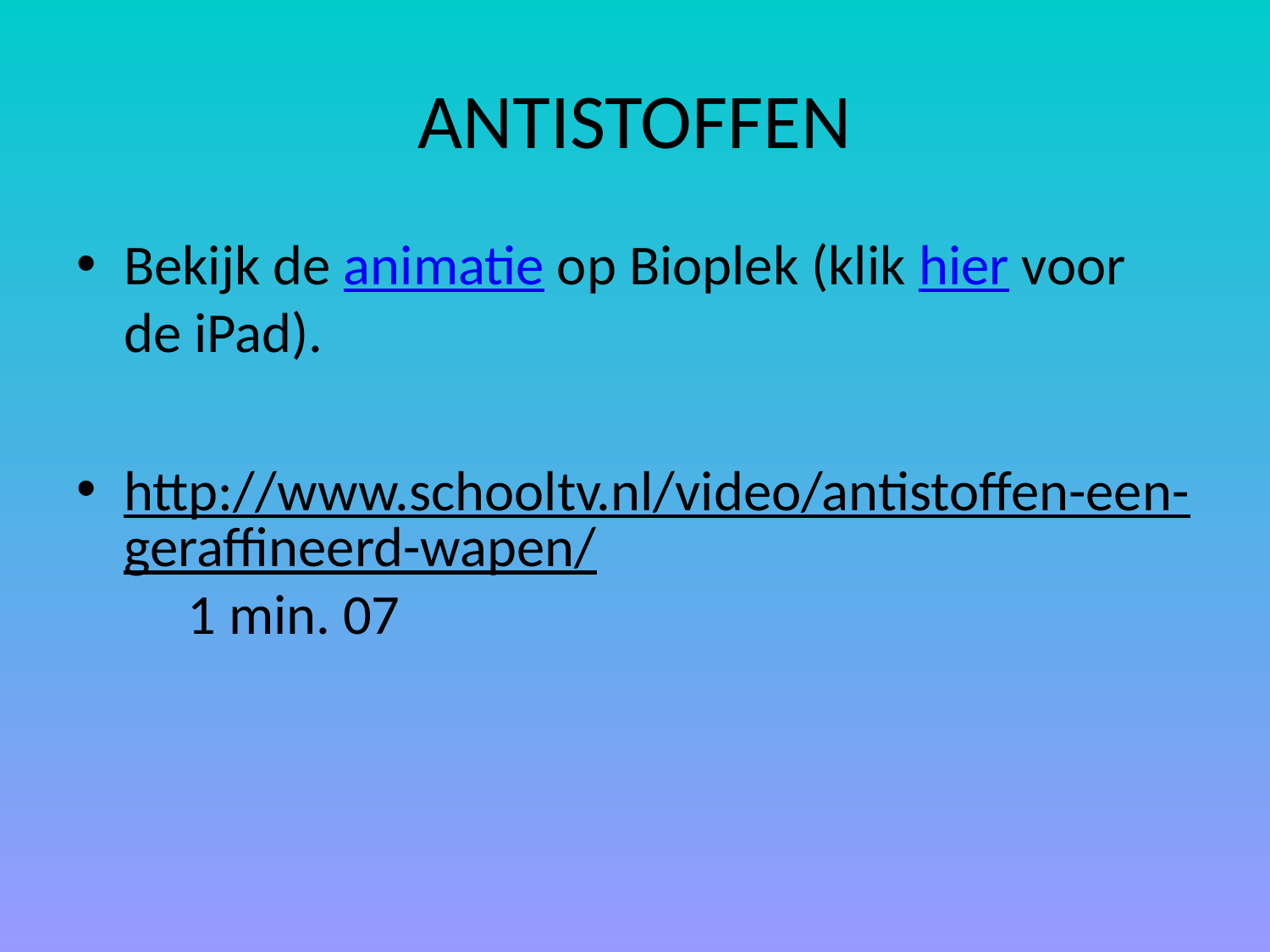

# ANTISTOFFEN
Bekijk de animatie op Bioplek (klik hier voor de iPad).

http://www.schooltv.nl/video/antistoffen-een-geraffineerd-wapen/     1 min. 07